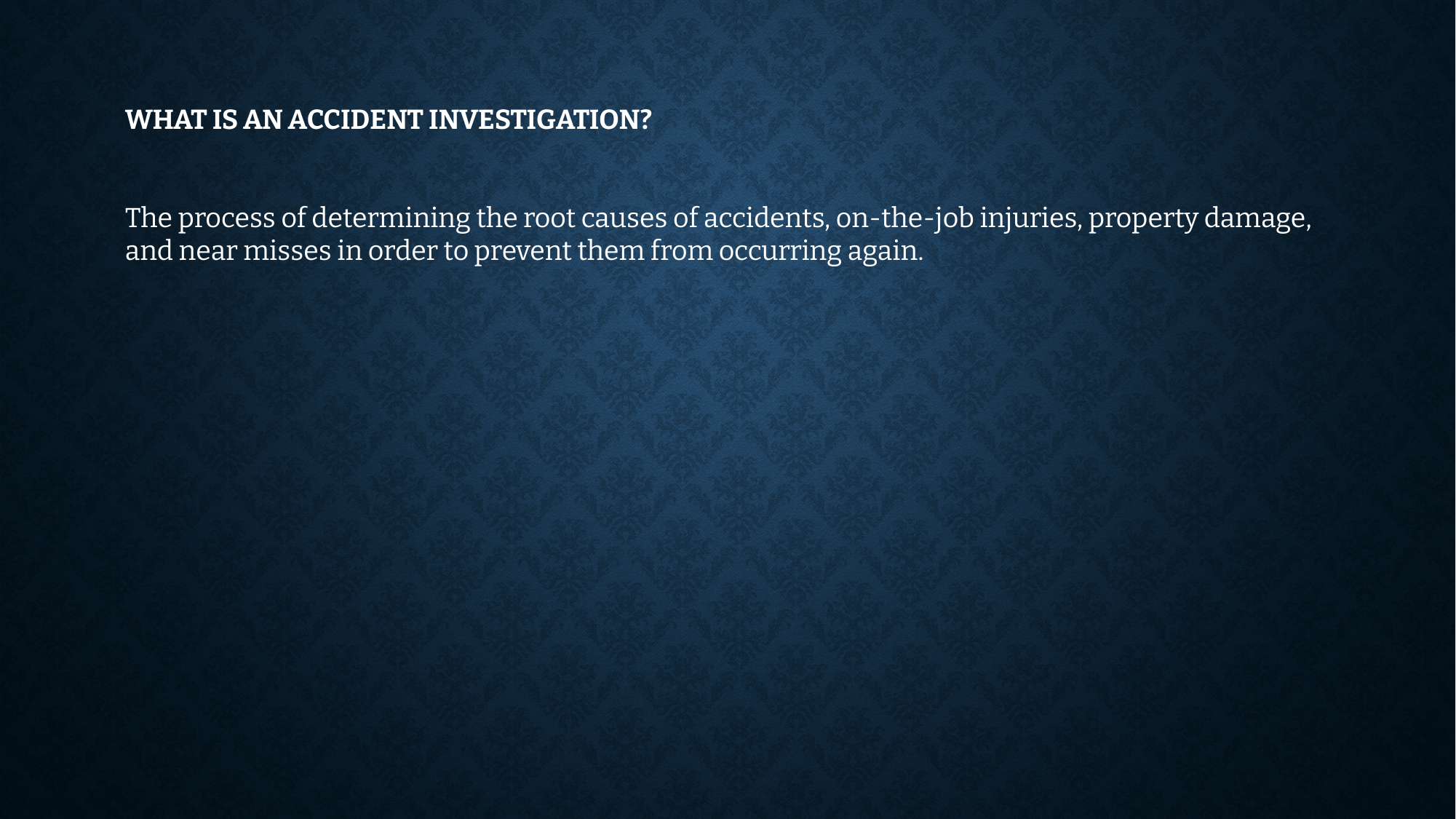

WHAT IS AN ACCIDENT INVESTIGATION?

The process of determining the root causes of accidents, on-the-job injuries, property damage, and near misses in order to prevent them from occurring again.